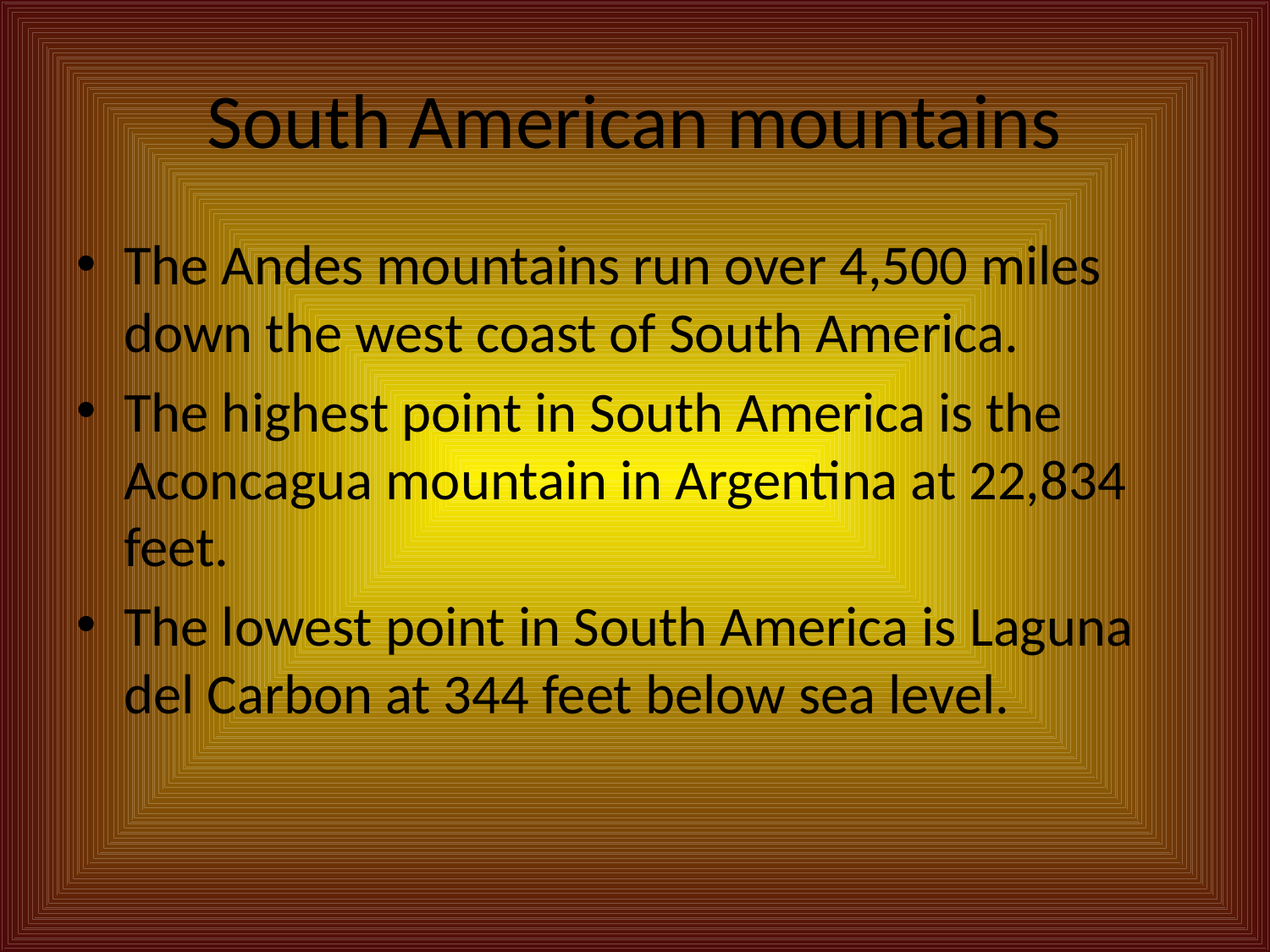

# South American mountains
The Andes mountains run over 4,500 miles down the west coast of South America.
The highest point in South America is the Aconcagua mountain in Argentina at 22,834 feet.
The lowest point in South America is Laguna del Carbon at 344 feet below sea level.